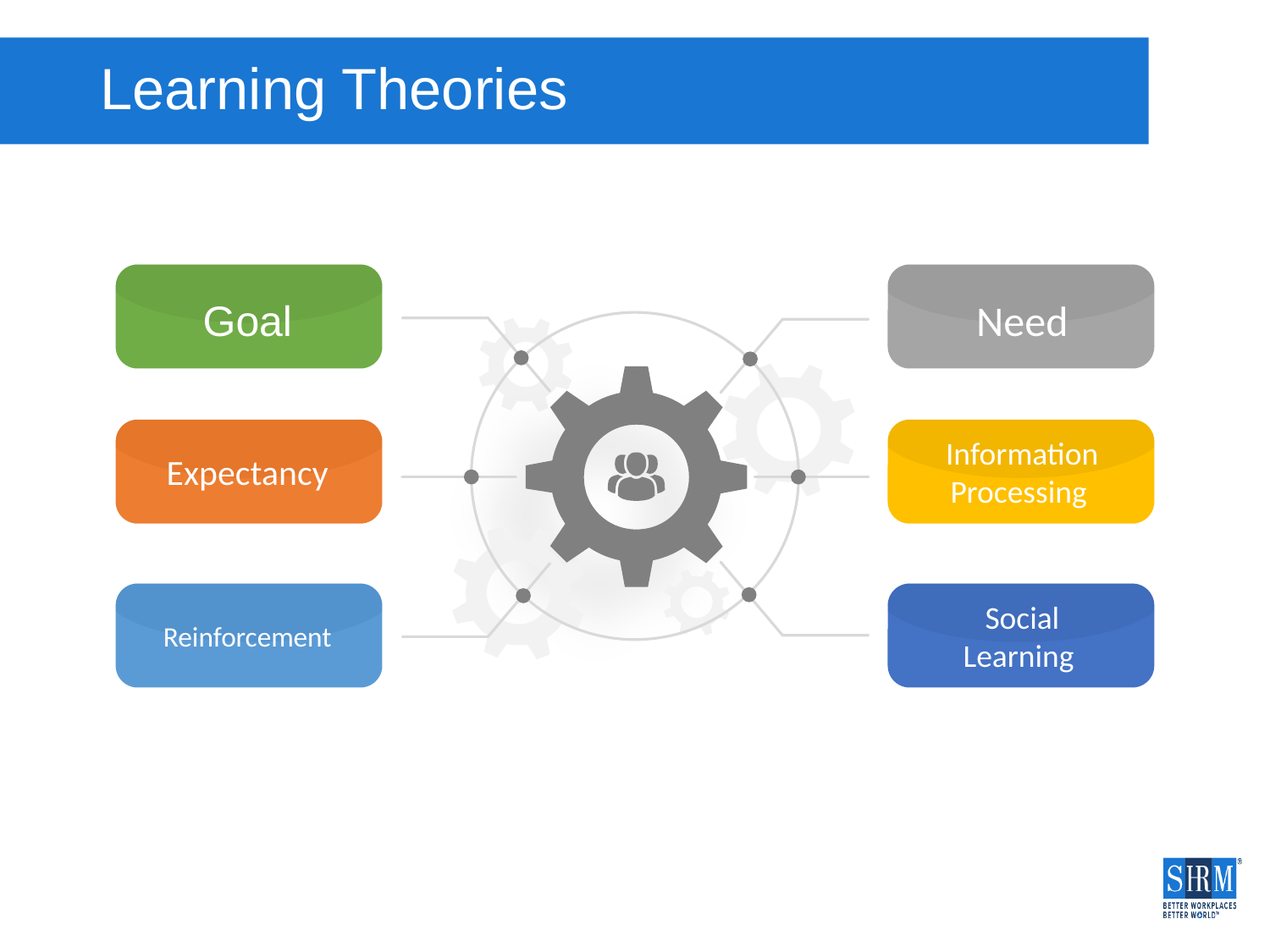

# Learning Theories

Goal
Need

Information Processing
Expectancy

Social Learning
Reinforcement